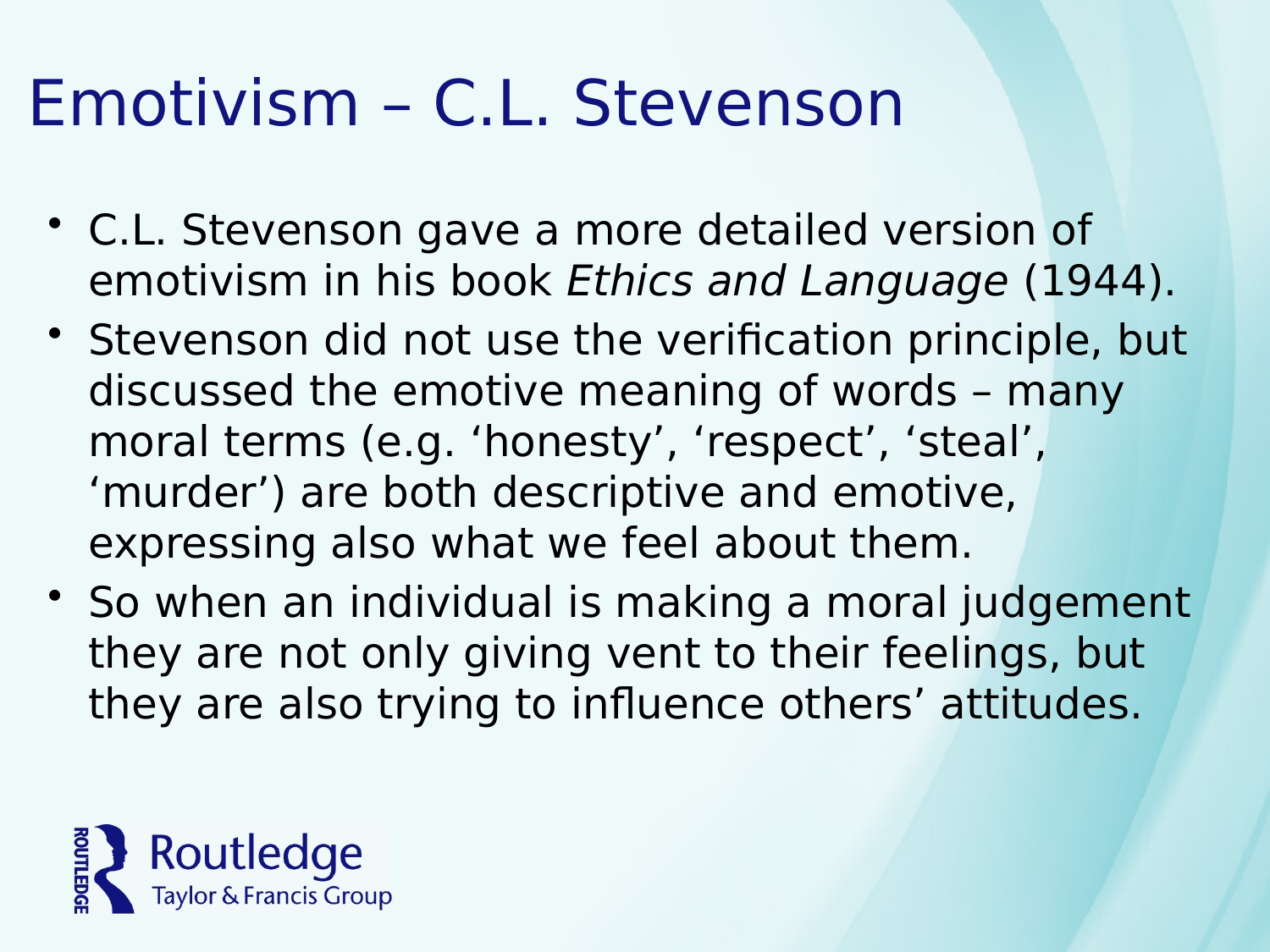

# Emotivism – C.L. Stevenson
C.L. Stevenson gave a more detailed version of emotivism in his book Ethics and Language (1944).
Stevenson did not use the verification principle, but discussed the emotive meaning of words – many moral terms (e.g. ‘honesty’, ‘respect’, ‘steal’, ‘murder’) are both descriptive and emotive, expressing also what we feel about them.
So when an individual is making a moral judgement they are not only giving vent to their feelings, but they are also trying to influence others’ attitudes.